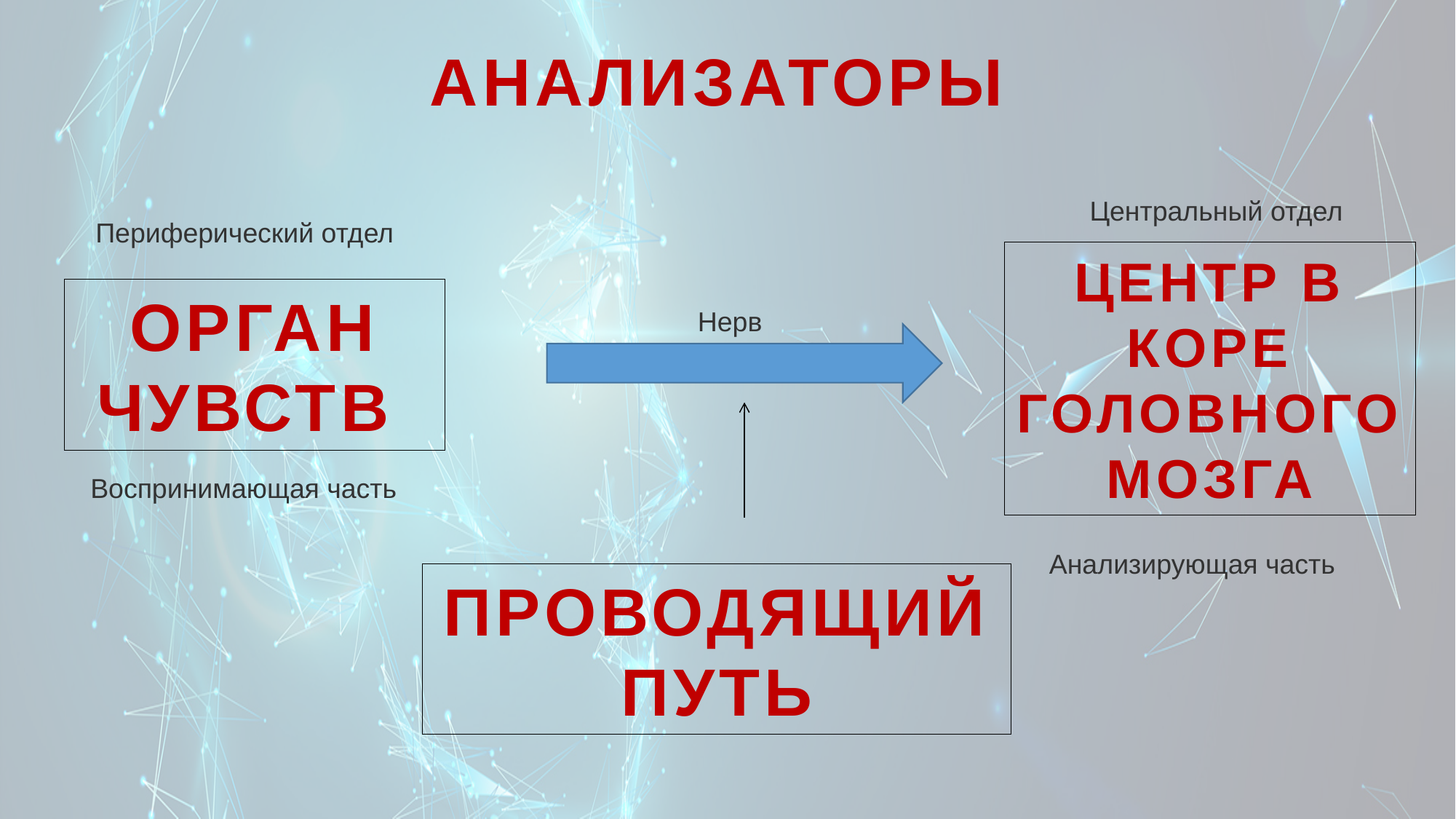

АНАЛИЗАТОРЫ
Центральный отдел
Периферический отдел
ЦЕНТР В КОРЕ ГОЛОВНОГО МОЗГА
ОРГАН ЧУВСТВ
Нерв

Воспринимающая часть
Анализирующая часть
ПРОВОДЯЩИЙ ПУТЬ